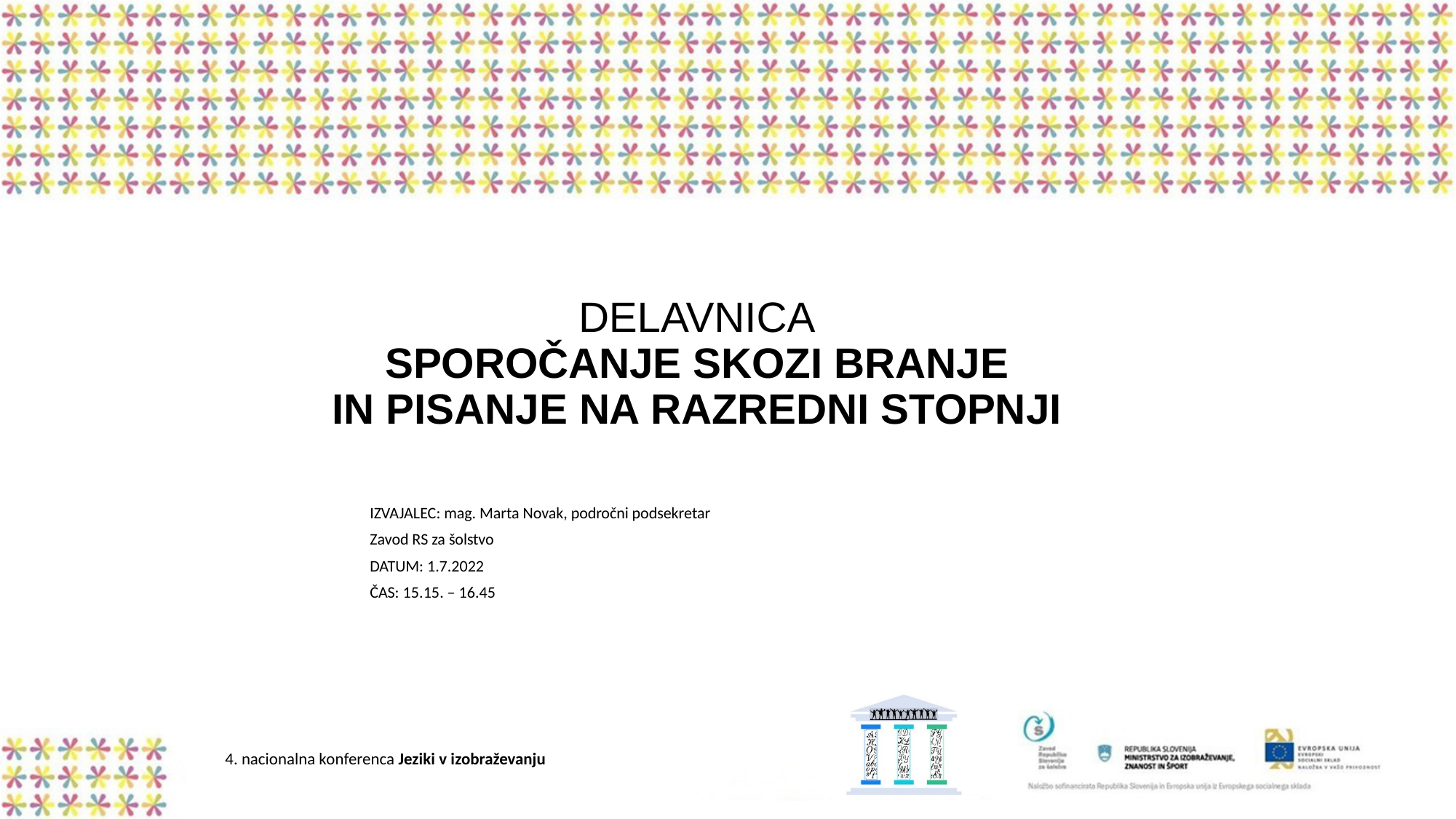

# DELAVNICA SPOROČANJE SKOZI BRANJE IN PISANJE NA RAZREDNI STOPNJI
IZVAJALEC: mag. Marta Novak, področni podsekretar
Zavod RS za šolstvo
DATUM: 1.7.2022
ČAS: 15.15. – 16.45